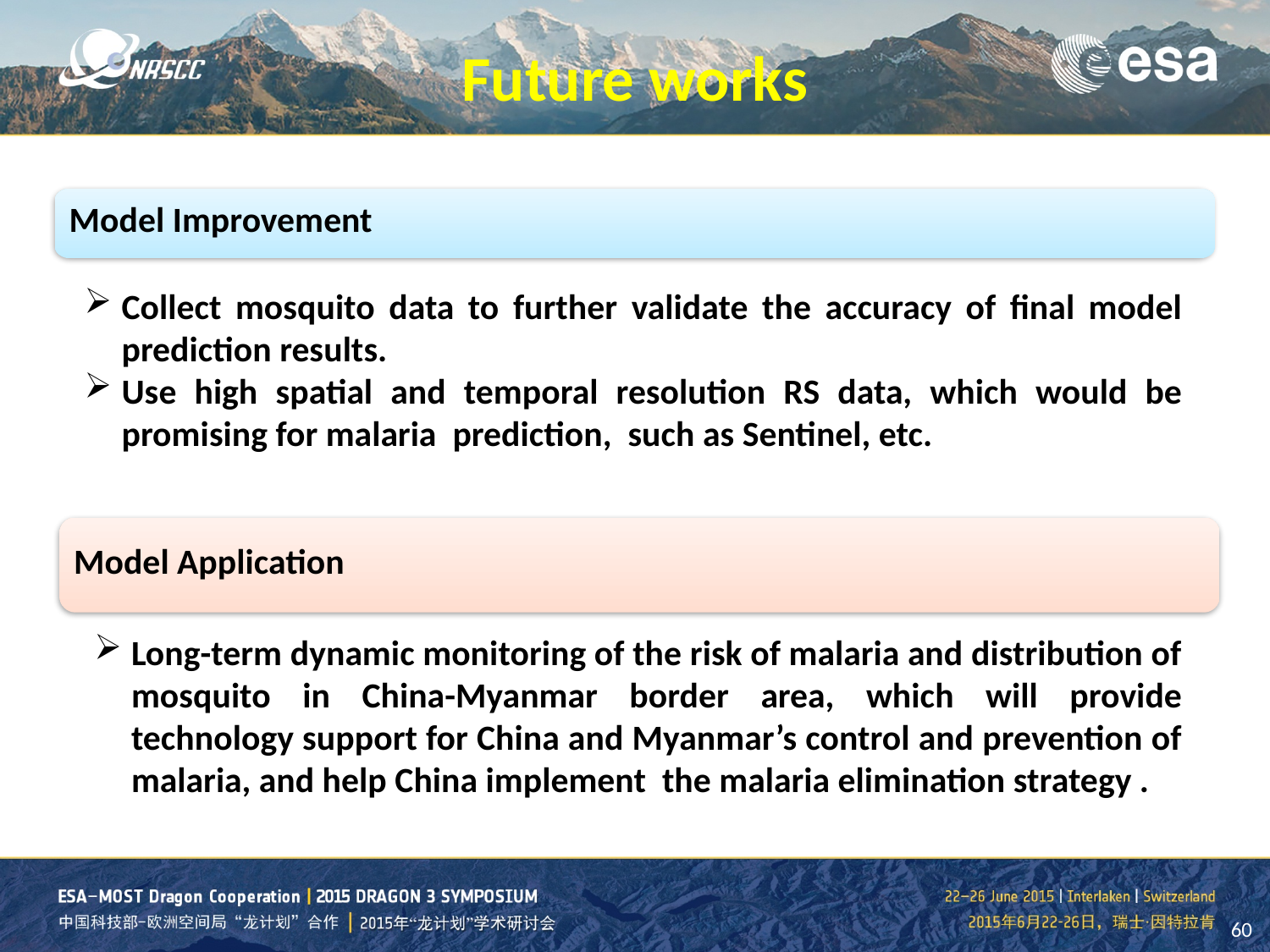

Future works
Model Improvement
Collect mosquito data to further validate the accuracy of final model prediction results.
Use high spatial and temporal resolution RS data, which would be promising for malaria  prediction,  such as Sentinel, etc.

Model Application
Long-term dynamic monitoring of the risk of malaria and distribution of mosquito in China-Myanmar border area, which will provide technology support for China and Myanmar’s control and prevention of malaria, and help China implement  the malaria elimination strategy .